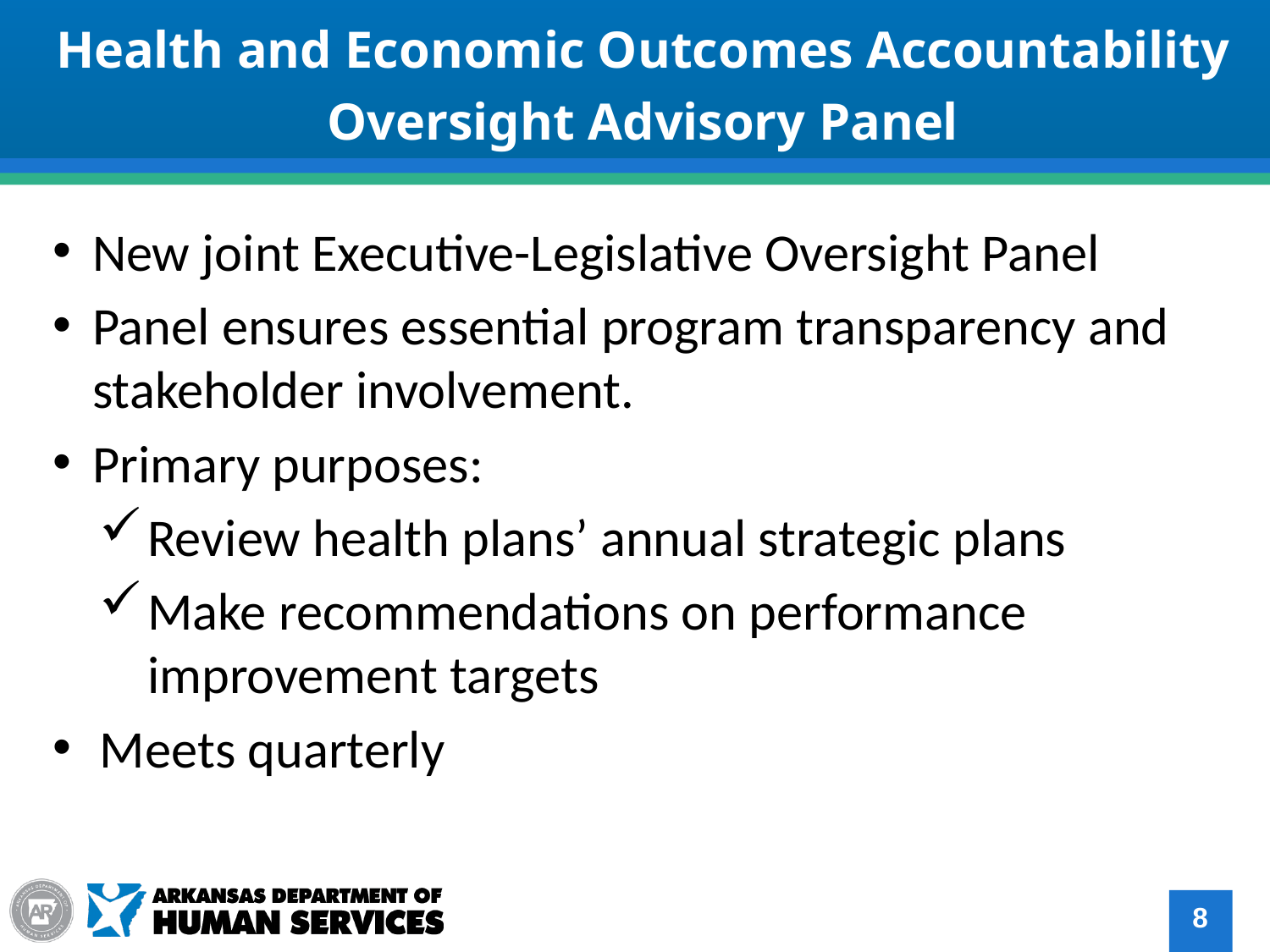

Health and Economic Outcomes Accountability Oversight Advisory Panel

New joint Executive-Legislative Oversight Panel
Panel ensures essential program transparency and stakeholder involvement.
Primary purposes:
Review health plans’ annual strategic plans
Make recommendations on performance improvement targets
Meets quarterly